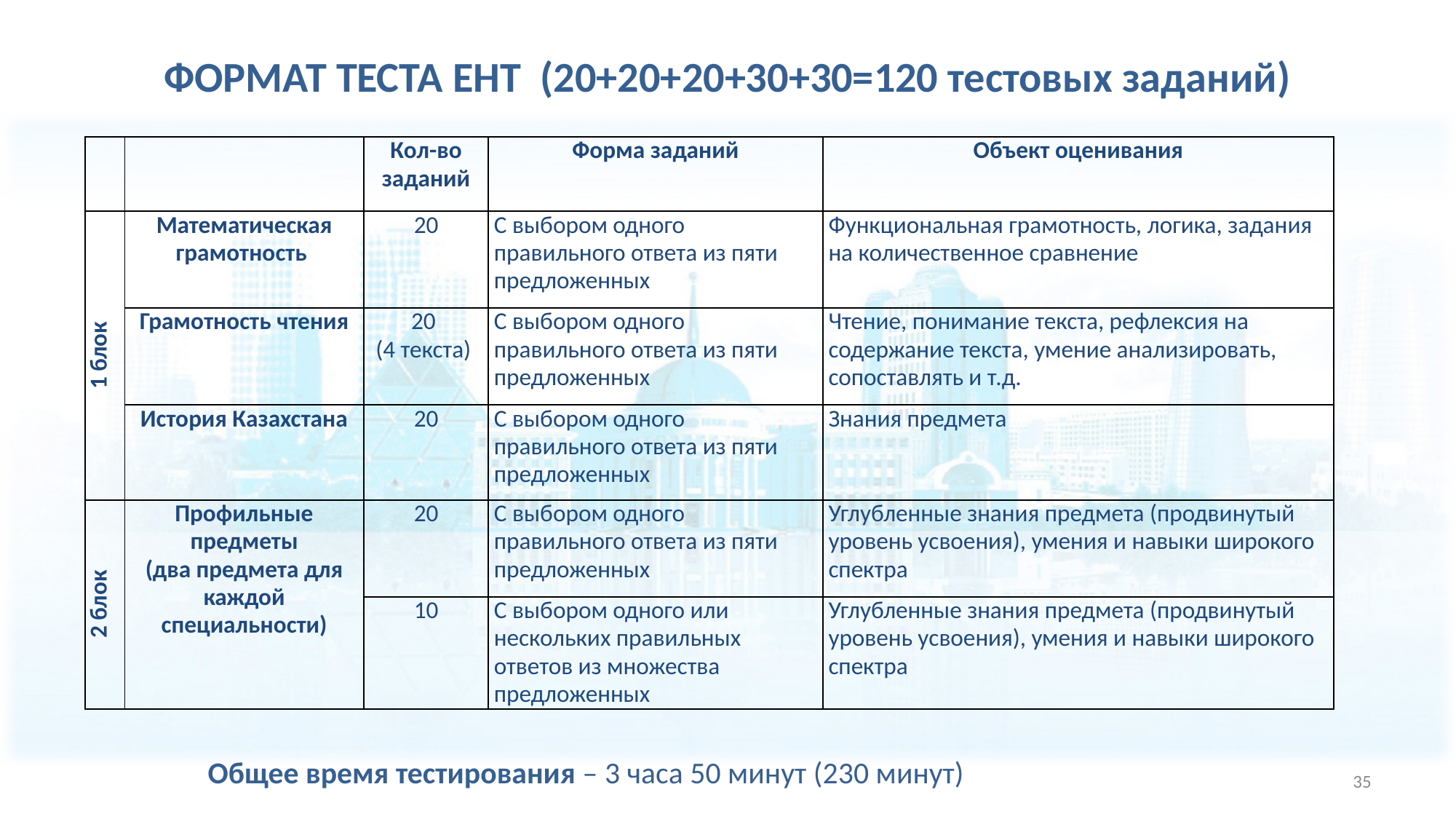

# ФОРМАТ ТЕСТА ЕНТ  (20+20+20+30+30=120 тестовых заданий)
|  |  | Кол-во заданий | Форма заданий | Объект оценивания |
| --- | --- | --- | --- | --- |
| 1 блок | Математическая грамотность | 20 | С выбором одного правильного ответа из пяти предложенных | Функциональная грамотность, логика, задания на количественное сравнение |
|  | Грамотность чтения | 20 (4 текста) | С выбором одного правильного ответа из пяти предложенных | Чтение, понимание текста, рефлексия на содержание текста, умение анализировать, сопоставлять и т.д. |
|  | История Казахстана | 20 | С выбором одного правильного ответа из пяти предложенных | Знания предмета |
| 2 блок | Профильные предметы (два предмета для каждой специальности) | 20 | С выбором одного правильного ответа из пяти предложенных | Углубленные знания предмета (продвинутый уровень усвоения), умения и навыки широкого спектра |
|  |  | 10 | С выбором одного или нескольких правильных ответов из множества предложенных | Углубленные знания предмета (продвинутый уровень усвоения), умения и навыки широкого спектра |
Общее время тестирования – 3 часа 50 минут (230 минут)
35